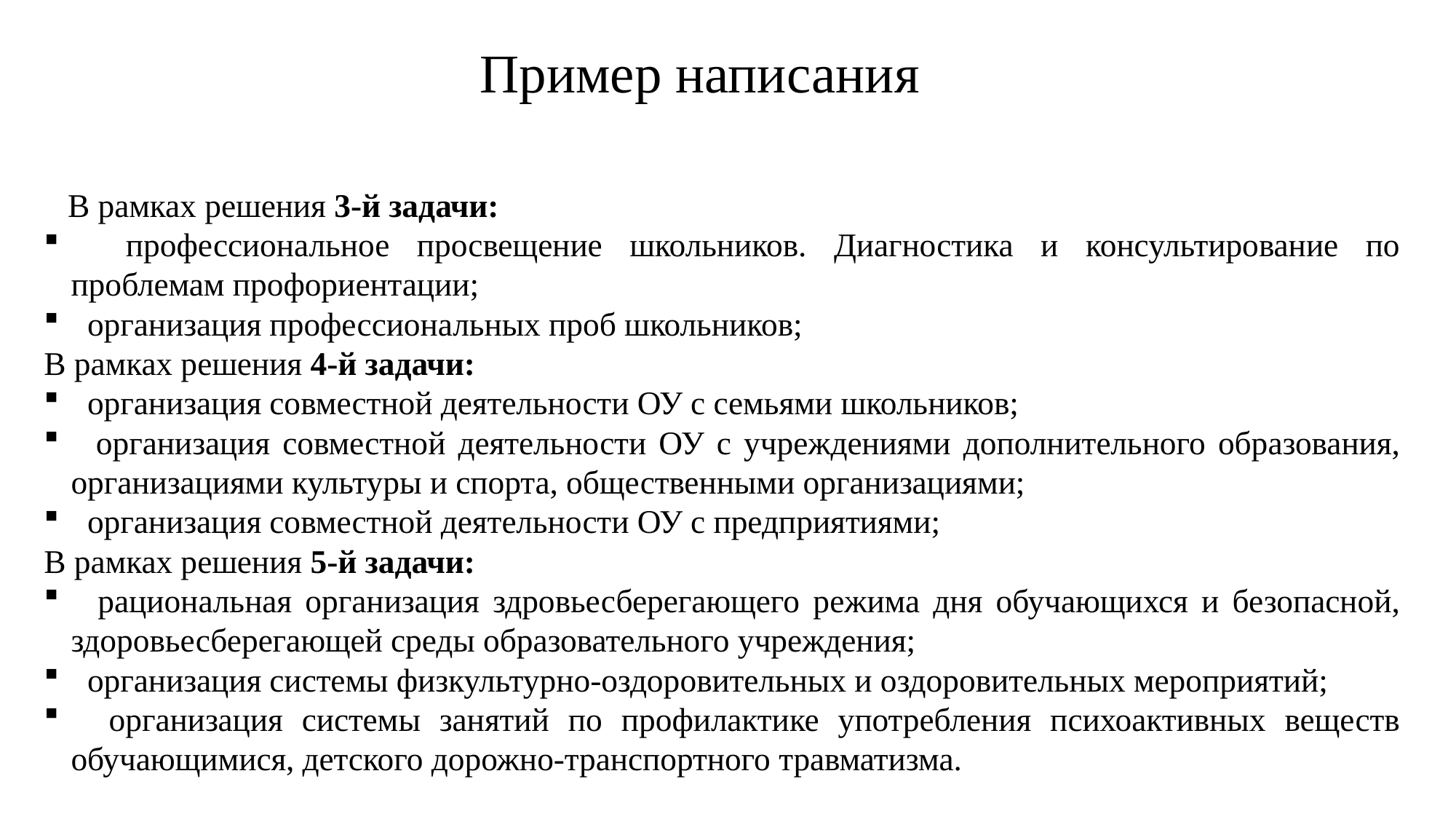

Пример написания
В рамках решения 3-й задачи:
  профессиональное просвещение школьников. Диагностика и консультирование по проблемам профориентации;
  организация профессиональных проб школьников;
В рамках решения 4-й задачи:
  организация совместной деятельности ОУ с семьями школьников;
  организация совместной деятельности ОУ с учреждениями дополнительного образования, организациями культуры и спорта, общественными организациями;
  организация совместной деятельности ОУ с предприятиями;
В рамках решения 5-й задачи:
  рациональная организация здровьесберегающего режима дня обучающихся и безопасной, здоровьесберегающей среды образовательного учреждения;
  организация системы физкультурно-оздоровительных и оздоровительных мероприятий;
  организация системы занятий по профилактике употребления психоактивных веществ обучающимися, детского дорожно-транспортного травматизма.